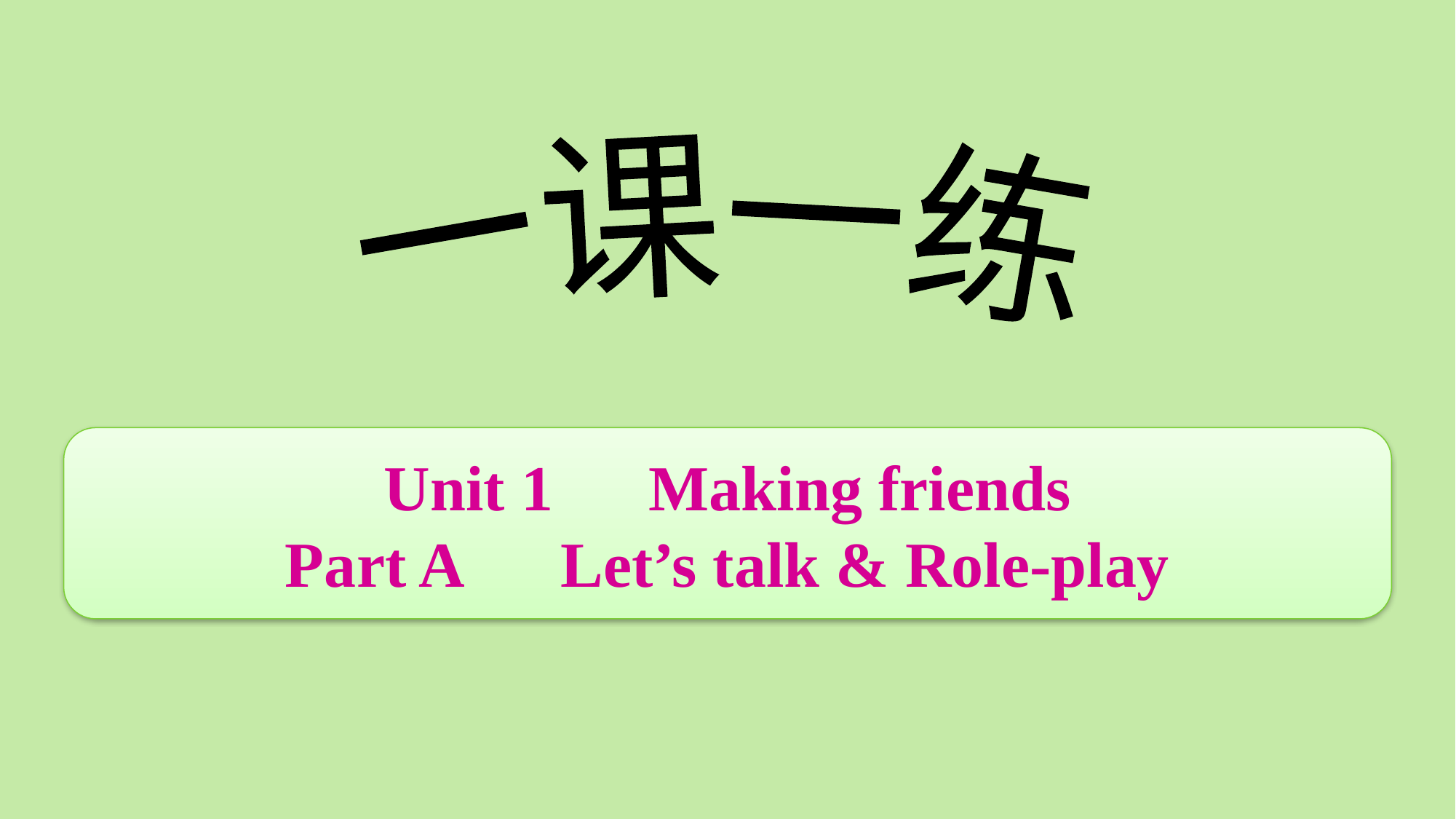

Unit 1　Making friends
Part A　Let’s talk & Role-play